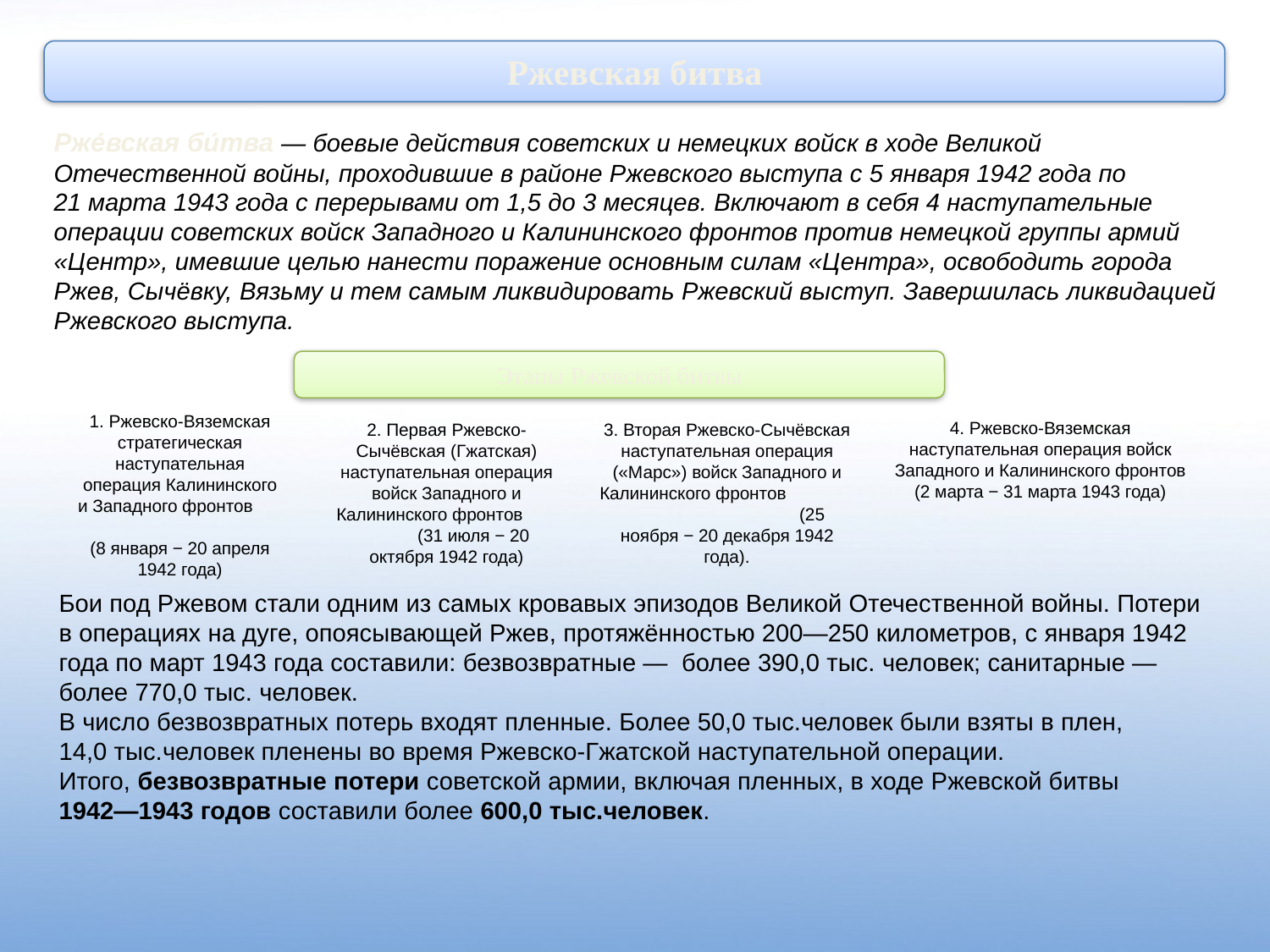

Ржевская битва
Рже́вская би́тва — боевые действия советских и немецких войск в ходе Великой Отечественной войны, проходившие в районе Ржевского выступа с 5 января 1942 года по
21 марта 1943 года с перерывами от 1,5 до 3 месяцев. Включают в себя 4 наступательные операции советских войск Западного и Калининского фронтов против немецкой группы армий «Центр», имевшие целью нанести поражение основным силам «Центра», освободить города Ржев, Сычёвку, Вязьму и тем самым ликвидировать Ржевский выступ. Завершилась ликвидацией Ржевского выступа.
Этапы Ржевской битвы
1. Ржевско-Вяземская стратегическая наступательная операция Калининского и Западного фронтов                                               (8 января − 20 апреля 1942 года)

4. Ржевско-Вяземская наступательная операция войск Западного и Калининского фронтов (2 марта − 31 марта 1943 года)
2. Первая Ржевско-Сычёвская (Гжатская) наступательная операция войск Западного и Калининского фронтов                   (31 июля − 20 октября 1942 года)
3. Вторая Ржевско-Сычёвская наступательная операция («Марс») войск Западного и Калининского фронтов                                                  (25 ноября − 20 декабря 1942 года).
Бои под Ржевом стали одним из самых кровавых эпизодов Великой Отечественной войны. Потери в операциях на дуге, опоясывающей Ржев, протяжённостью 200—250 километров, с января 1942 года по март 1943 года составили: безвозвратные —  более 390,0 тыс. человек; санитарные —  более 770,0 тыс. человек.
В число безвозвратных потерь входят пленные. Более 50,0 тыс.человек были взяты в плен,         14,0 тыс.человек пленены во время Ржевско-Гжатской наступательной операции.
Итого, безвозвратные потери советской армии, включая пленных, в ходе Ржевской битвы             1942—1943 годов составили более 600,0 тыс.человек.